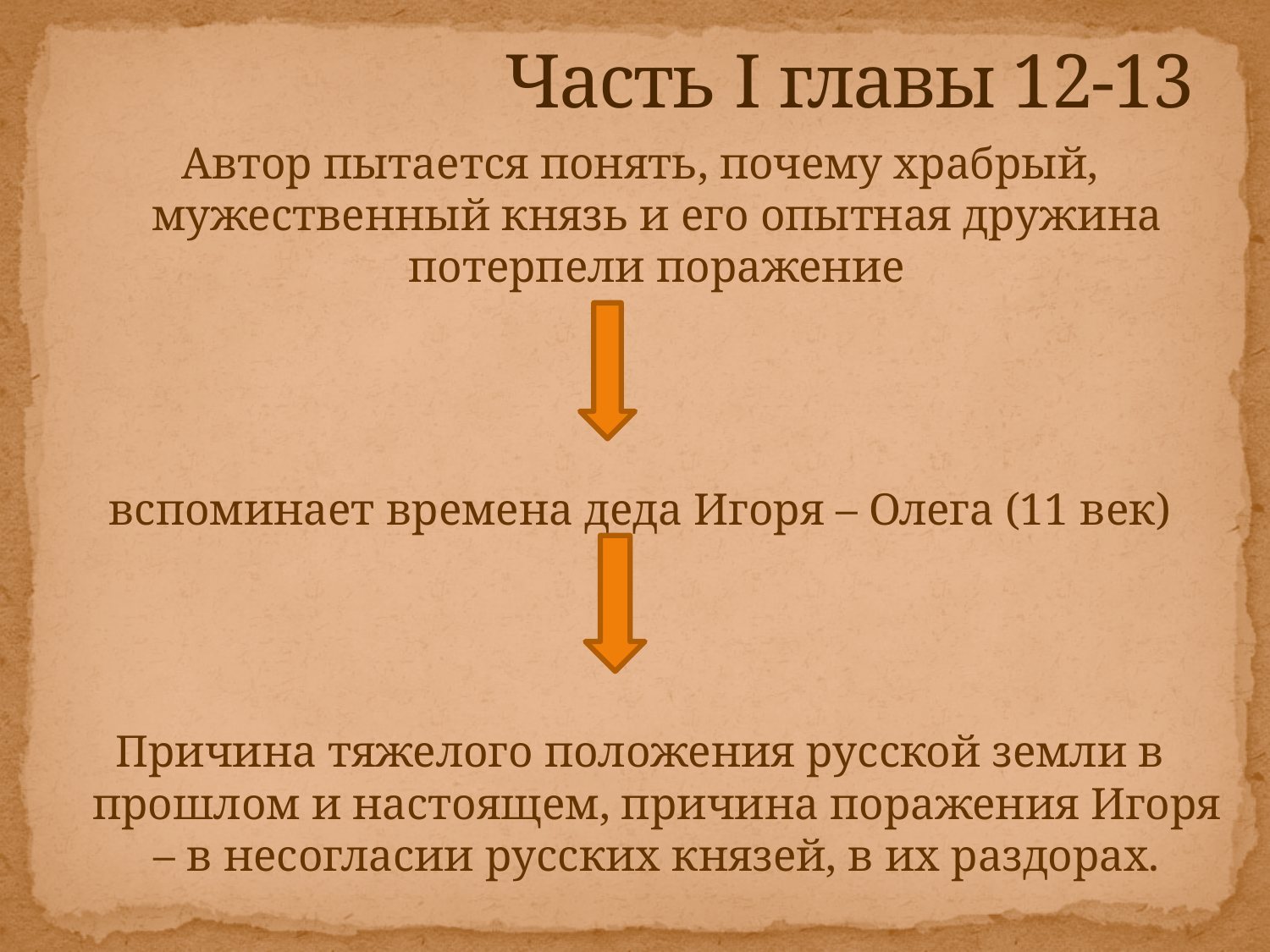

# Часть I главы 12-13
Автор пытается понять, почему храбрый, мужественный князь и его опытная дружина потерпели поражение

вспоминает времена деда Игоря – Олега (11 век)

Причина тяжелого положения русской земли в прошлом и настоящем, причина поражения Игоря – в несогласии русских князей, в их раздорах.